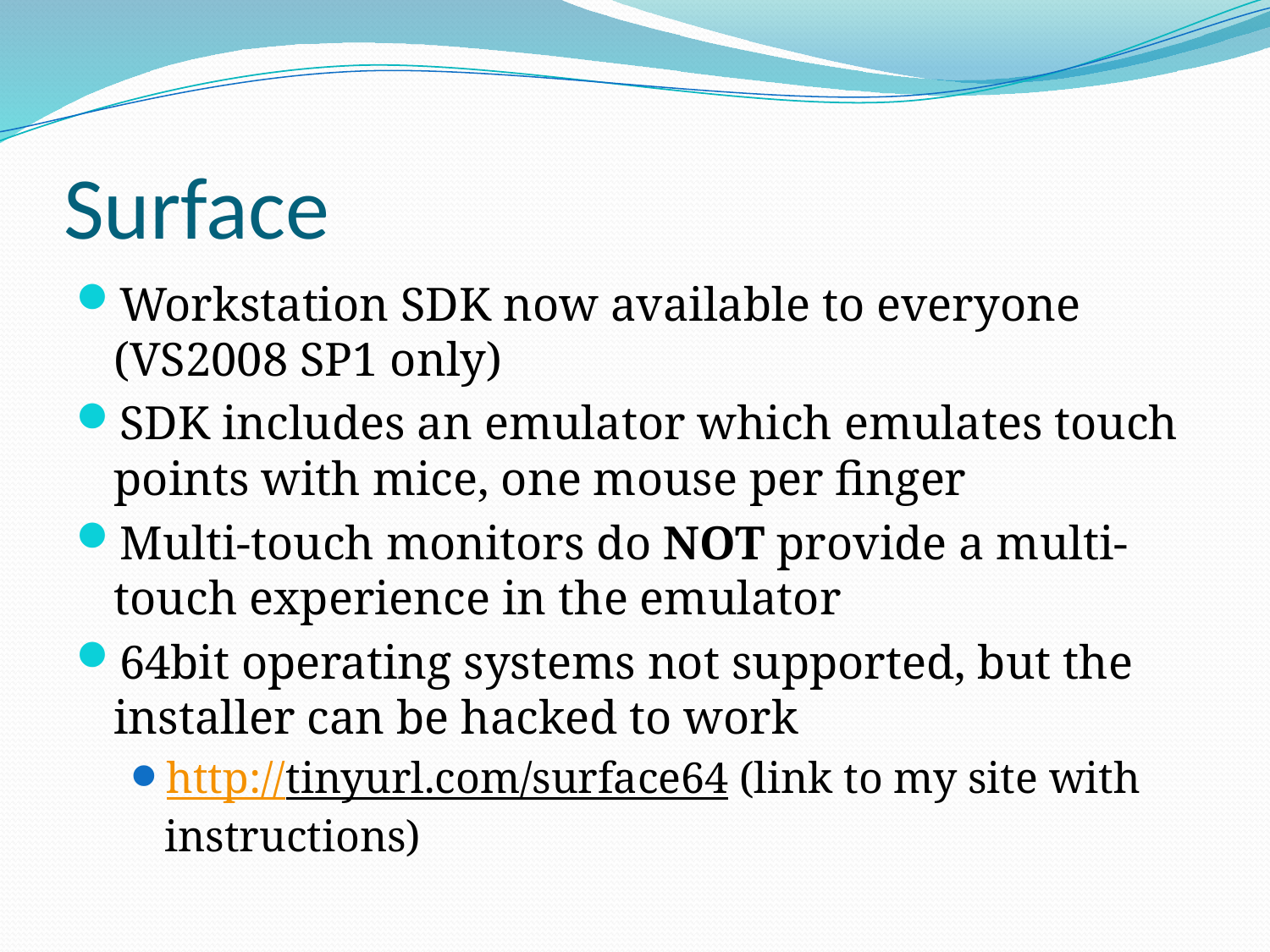

# Surface
Workstation SDK now available to everyone (VS2008 SP1 only)
SDK includes an emulator which emulates touch points with mice, one mouse per finger
Multi-touch monitors do NOT provide a multi-touch experience in the emulator
64bit operating systems not supported, but the installer can be hacked to work
http://tinyurl.com/surface64 (link to my site with instructions)